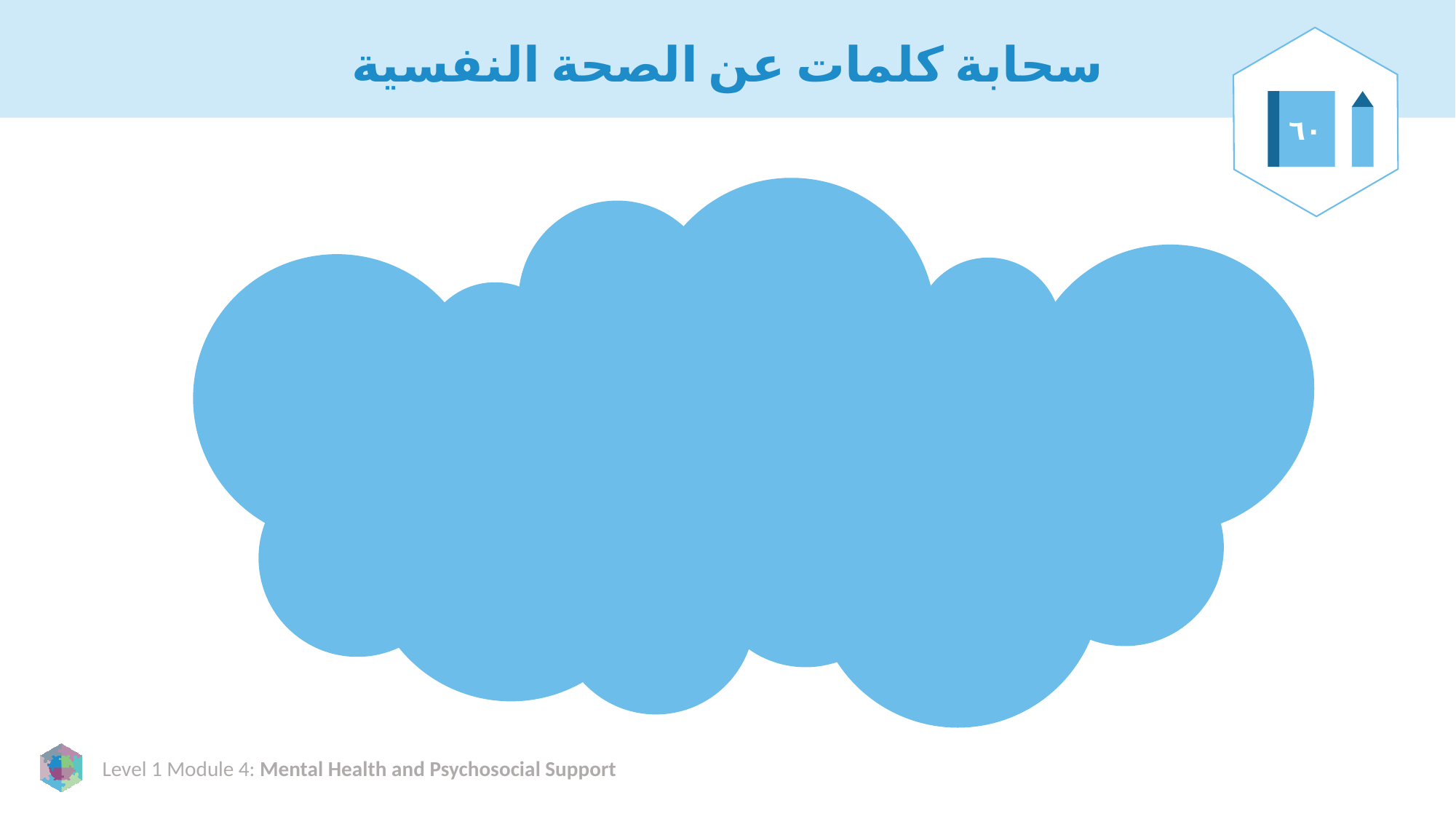

# سحابة كلمات عن الصحة النفسية

٦٠